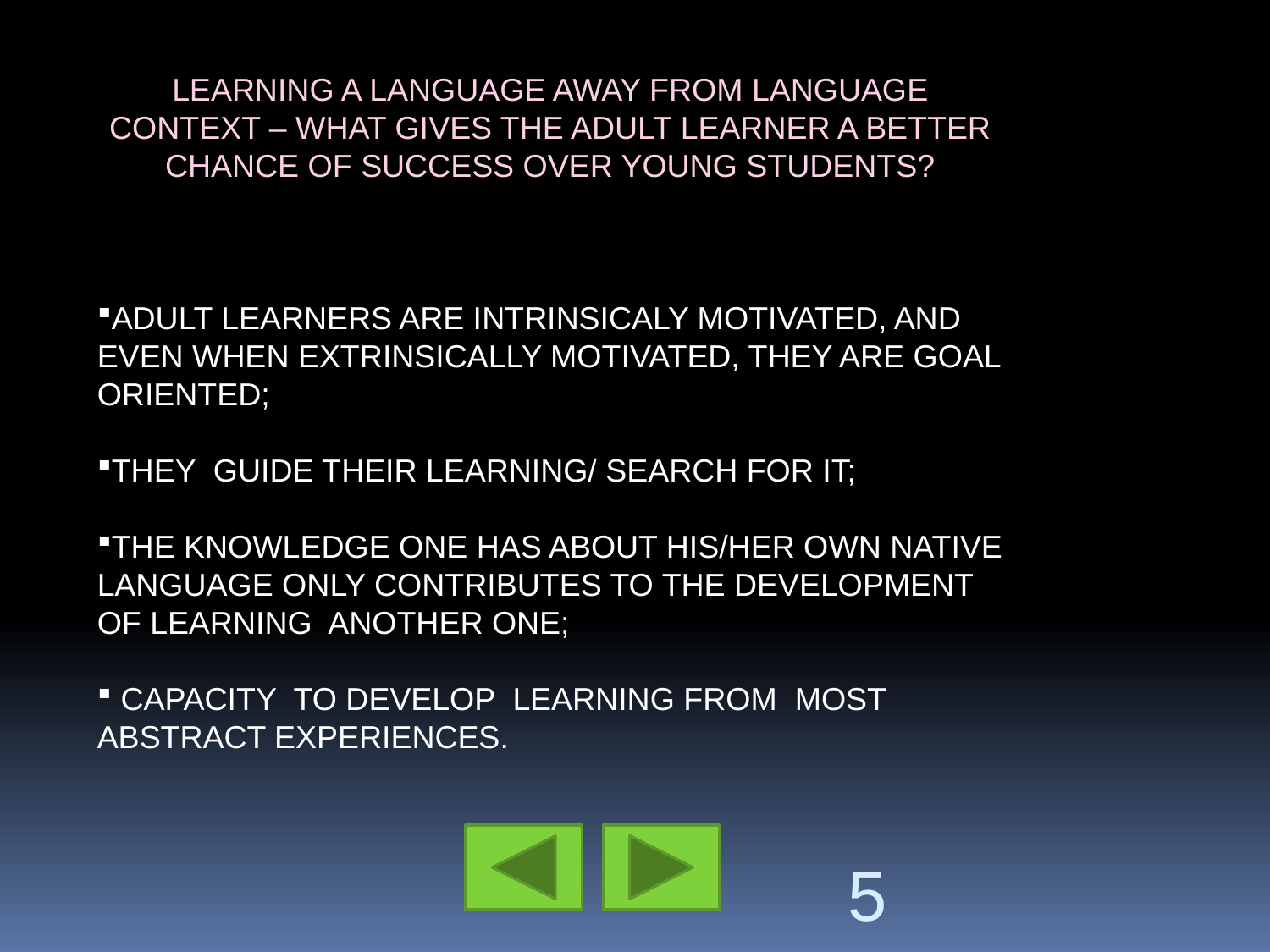

LEARNING A LANGUAGE AWAY FROM LANGUAGE CONTEXT – WHAT GIVES THE ADULT LEARNER A BETTER CHANCE OF SUCCESS OVER YOUNG STUDENTS?

ADULT LEARNERS ARE INTRINSICALY MOTIVATED, AND EVEN WHEN EXTRINSICALLY MOTIVATED, THEY ARE GOAL ORIENTED;

THEY  GUIDE THEIR LEARNING/ SEARCH FOR IT;

THE KNOWLEDGE ONE HAS ABOUT HIS/HER OWN NATIVE LANGUAGE ONLY CONTRIBUTES TO THE DEVELOPMENT OF LEARNING  ANOTHER ONE;

 CAPACITY  TO DEVELOP  LEARNING FROM  MOST ABSTRACT EXPERIENCES.

5